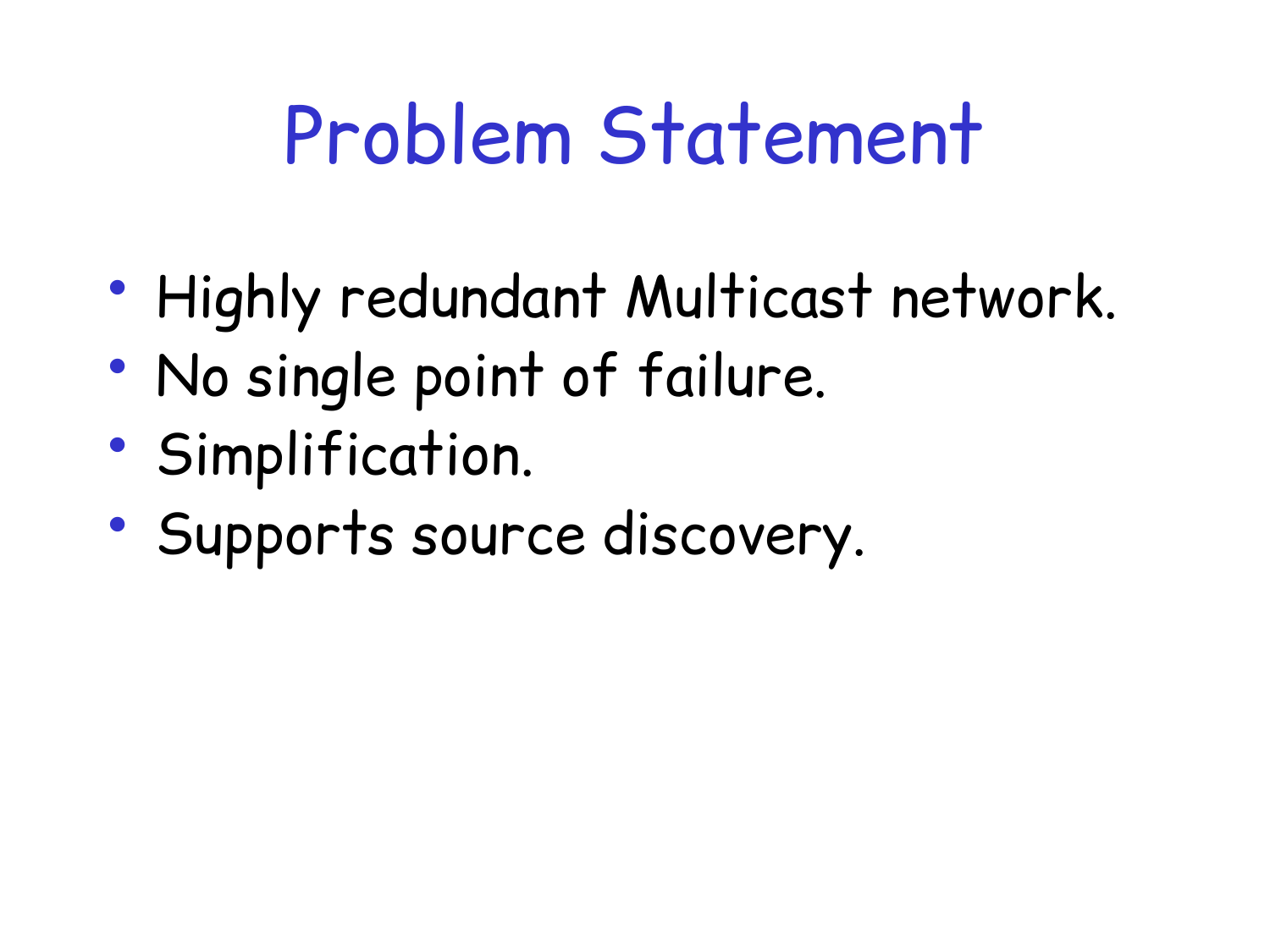

# Problem Statement
Highly redundant Multicast network.
No single point of failure.
Simplification.
Supports source discovery.